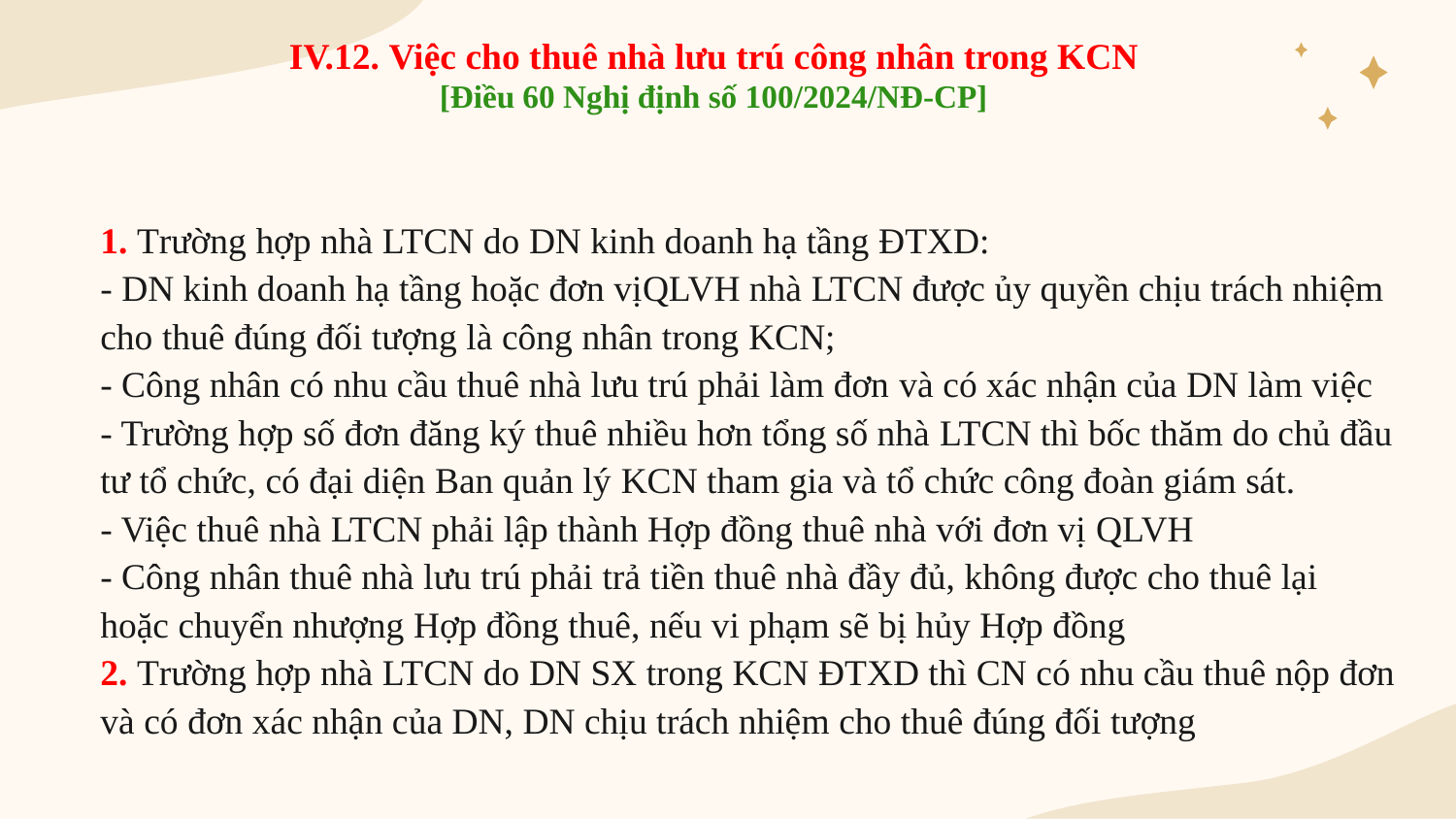

IV.12. Việc cho thuê nhà lưu trú công nhân trong KCN
[Điều 60 Nghị định số 100/2024/NĐ-CP]

# 1. Trường hợp nhà LTCN do DN kinh doanh hạ tầng ĐTXD: - DN kinh doanh hạ tầng hoặc đơn vịQLVH nhà LTCN được ủy quyền chịu trách nhiệm cho thuê đúng đối tượng là công nhân trong KCN; - Công nhân có nhu cầu thuê nhà lưu trú phải làm đơn và có xác nhận của DN làm việc - Trường hợp số đơn đăng ký thuê nhiều hơn tổng số nhà LTCN thì bốc thăm do chủ đầu tư tổ chức, có đại diện Ban quản lý KCN tham gia và tổ chức công đoàn giám sát. - Việc thuê nhà LTCN phải lập thành Hợp đồng thuê nhà với đơn vị QLVH - Công nhân thuê nhà lưu trú phải trả tiền thuê nhà đầy đủ, không được cho thuê lại hoặc chuyển nhượng Hợp đồng thuê, nếu vi phạm sẽ bị hủy Hợp đồng 2. Trường hợp nhà LTCN do DN SX trong KCN ĐTXD thì CN có nhu cầu thuê nộp đơn và có đơn xác nhận của DN, DN chịu trách nhiệm cho thuê đúng đối tượng